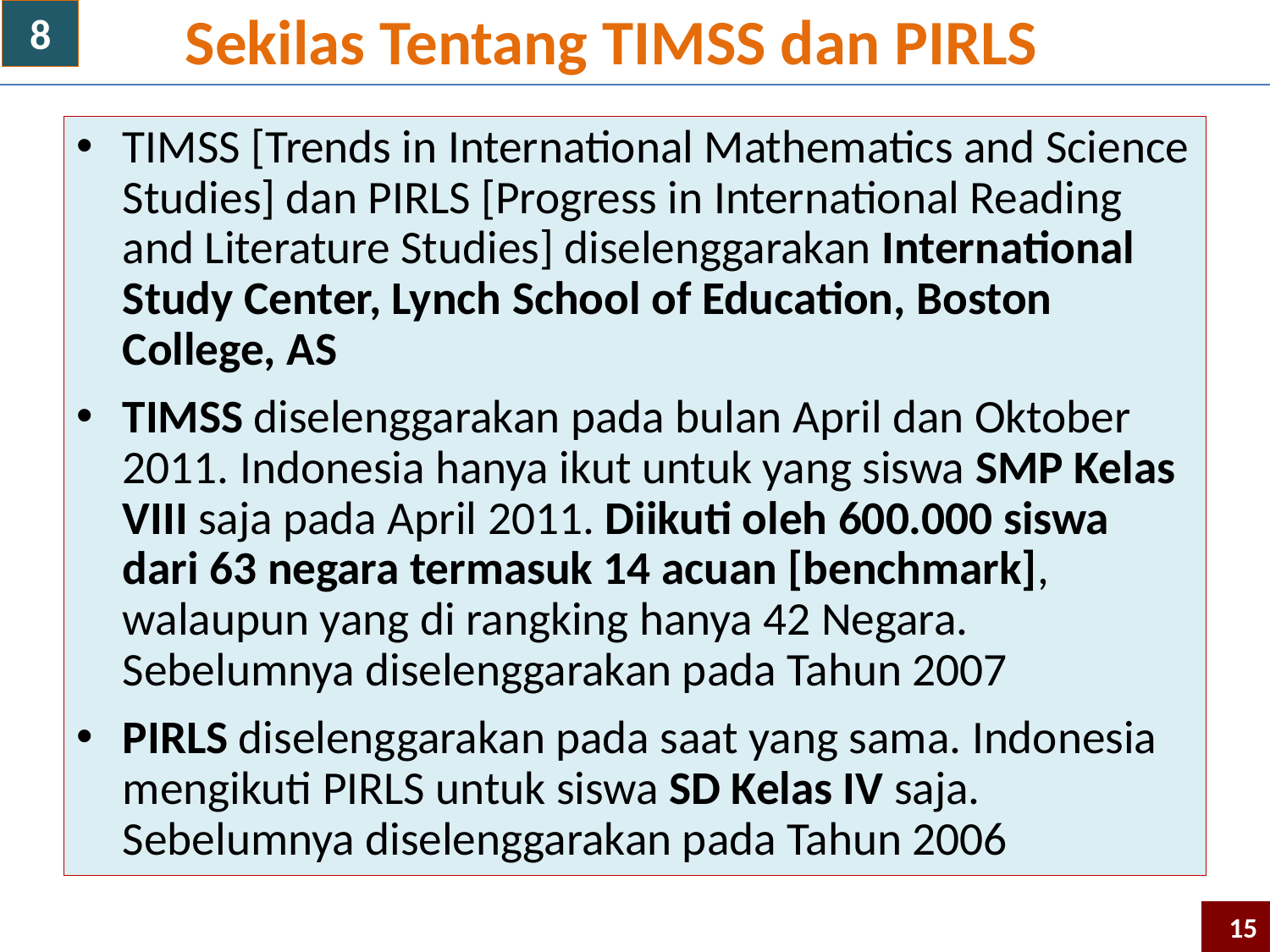

8
Sekilas Tentang TIMSS dan PIRLS
TIMSS [Trends in International Mathematics and Science Studies] dan PIRLS [Progress in International Reading and Literature Studies] diselenggarakan International Study Center, Lynch School of Education, Boston College, AS
TIMSS diselenggarakan pada bulan April dan Oktober 2011. Indonesia hanya ikut untuk yang siswa SMP Kelas VIII saja pada April 2011. Diikuti oleh 600.000 siswa dari 63 negara termasuk 14 acuan [benchmark], walaupun yang di rangking hanya 42 Negara. Sebelumnya diselenggarakan pada Tahun 2007
PIRLS diselenggarakan pada saat yang sama. Indonesia mengikuti PIRLS untuk siswa SD Kelas IV saja. Sebelumnya diselenggarakan pada Tahun 2006
15